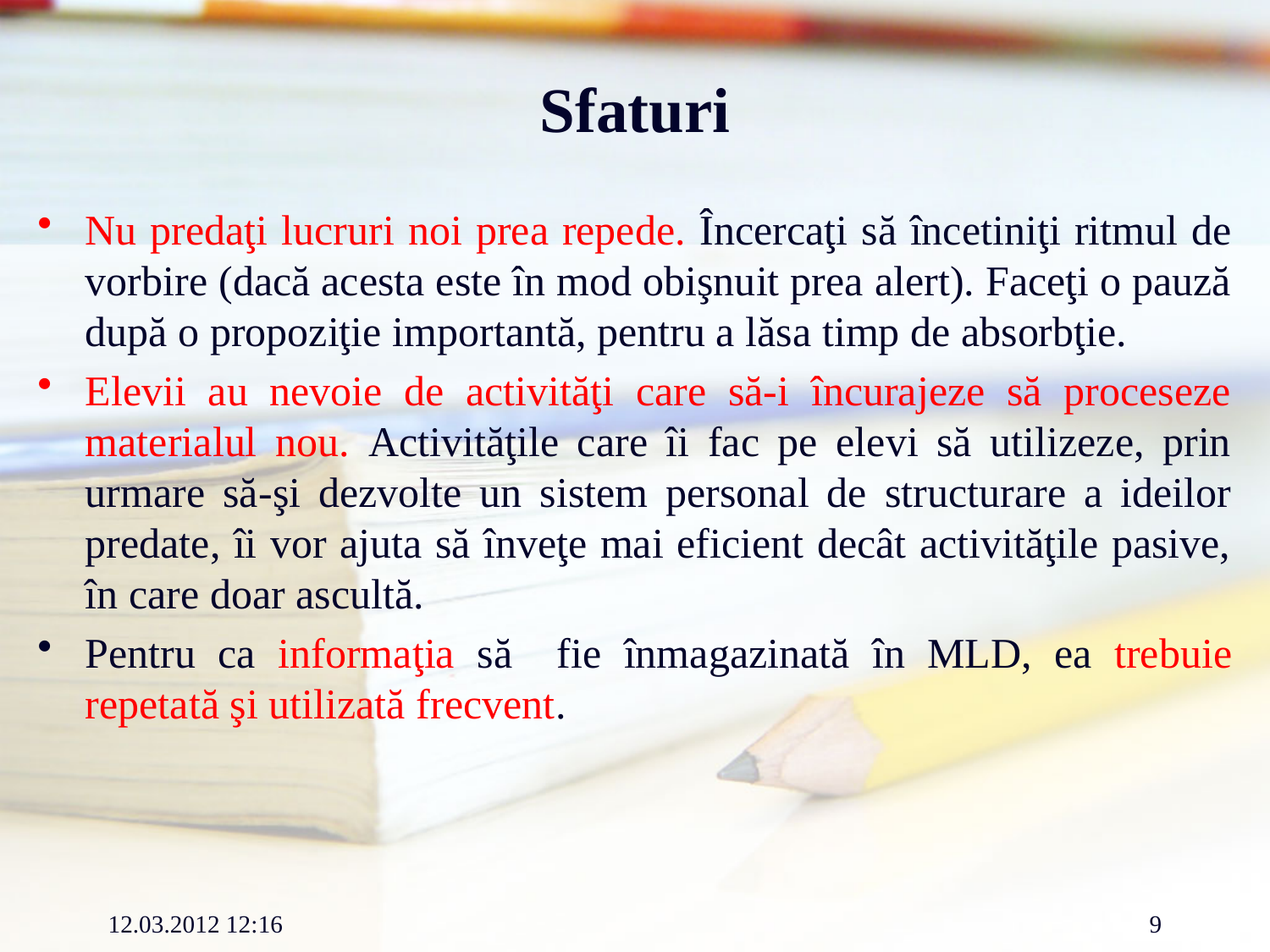

# Sfaturi
Nu predaţi lucruri noi prea repede. Încercaţi să încetiniţi ritmul de vorbire (dacă acesta este în mod obişnuit prea alert). Faceţi o pauză după o propoziţie importantă, pentru a lăsa timp de absorbţie.
Elevii au nevoie de activităţi care să-i încurajeze să proceseze materialul nou. Activităţile care îi fac pe elevi să utilizeze, prin urmare să-şi dezvolte un sistem personal de structurare a ideilor predate, îi vor ajuta să înveţe mai eficient decât activităţile pasive, în care doar ascultă.
Pentru ca informaţia să  fie înmagazinată în MLD, ea trebuie repetată şi utilizată frecvent.
12.03.2012 12:16
9